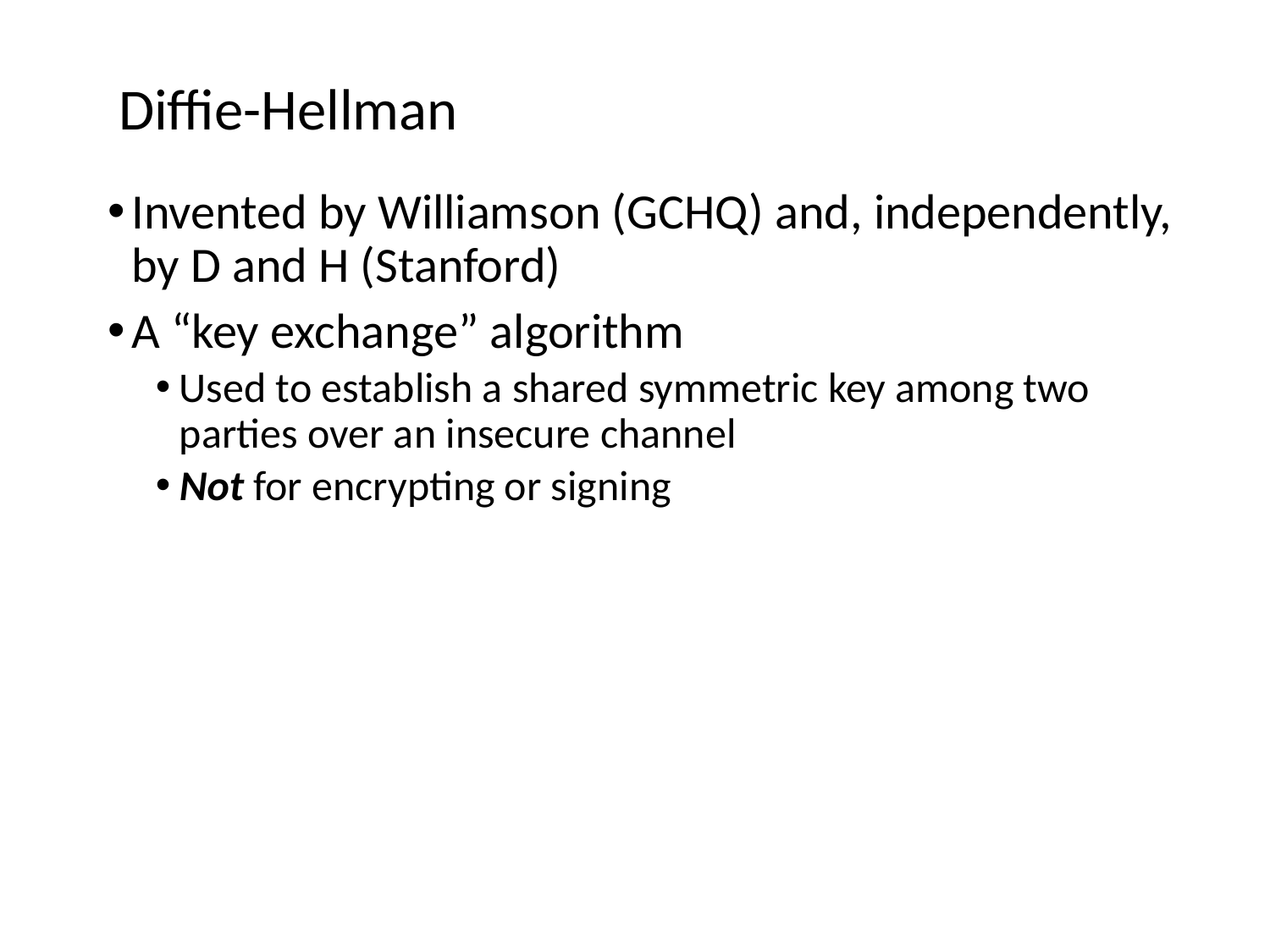

# Diffie-Hellman
Invented by Williamson (GCHQ) and, independently, by D and H (Stanford)
A “key exchange” algorithm
Used to establish a shared symmetric key among two parties over an insecure channel
Not for encrypting or signing